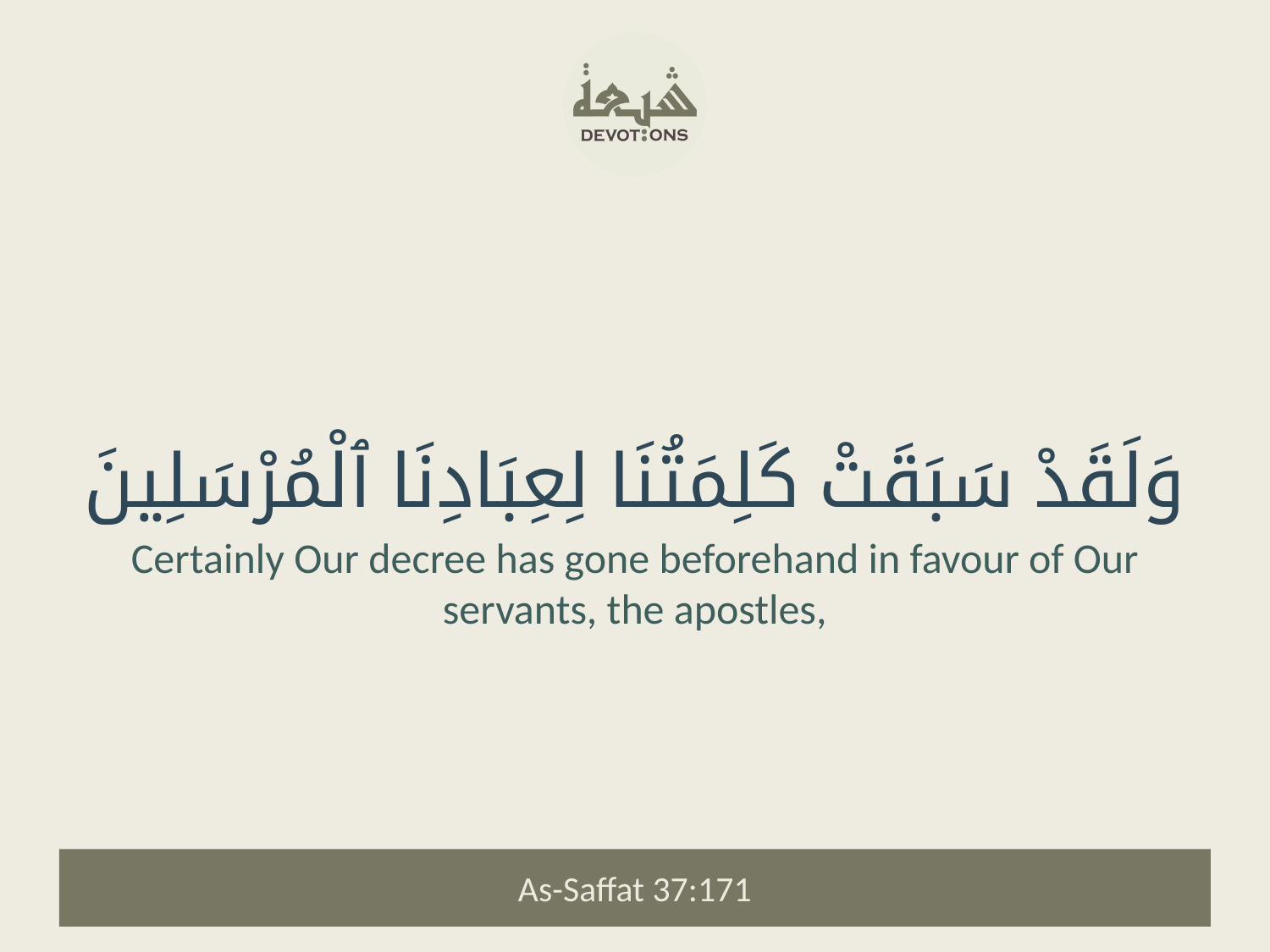

وَلَقَدْ سَبَقَتْ كَلِمَتُنَا لِعِبَادِنَا ٱلْمُرْسَلِينَ
Certainly Our decree has gone beforehand in favour of Our servants, the apostles,
As-Saffat 37:171